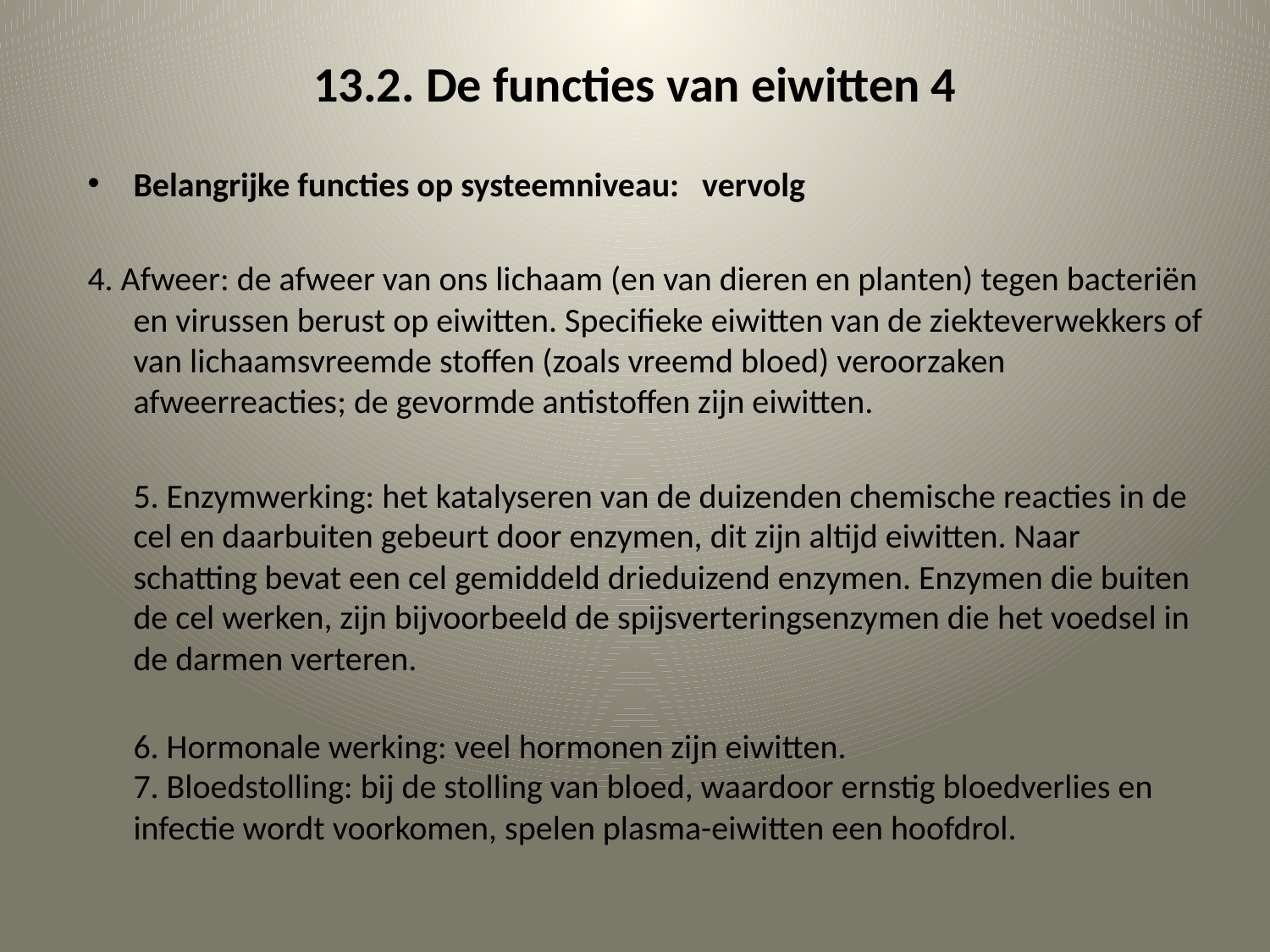

# 13.2. De functies van eiwitten 4
Belangrijke functies op systeemniveau:   vervolg

4. Afweer: de afweer van ons lichaam (en van dieren en planten) tegen bacteriën en virussen berust op eiwitten. Specifieke eiwitten van de ziekteverwekkers of van lichaamsvreemde stoffen (zoals vreemd bloed) veroorzaken afweerreacties; de gevormde antistoffen zijn eiwitten.

	5. Enzymwerking: het katalyseren van de duizenden chemische reacties in de cel en daarbuiten gebeurt door enzymen, dit zijn altijd eiwitten. Naar schatting bevat een cel gemiddeld drieduizend enzymen. Enzymen die buiten de cel werken, zijn bijvoorbeeld de spijsverteringsenzymen die het voedsel in de darmen verteren.
6. Hormonale werking: veel hormonen zijn eiwitten.
7. Bloedstolling: bij de stolling van bloed, waardoor ernstig bloedverlies en infectie wordt voorkomen, spelen plasma-eiwitten een hoofdrol.